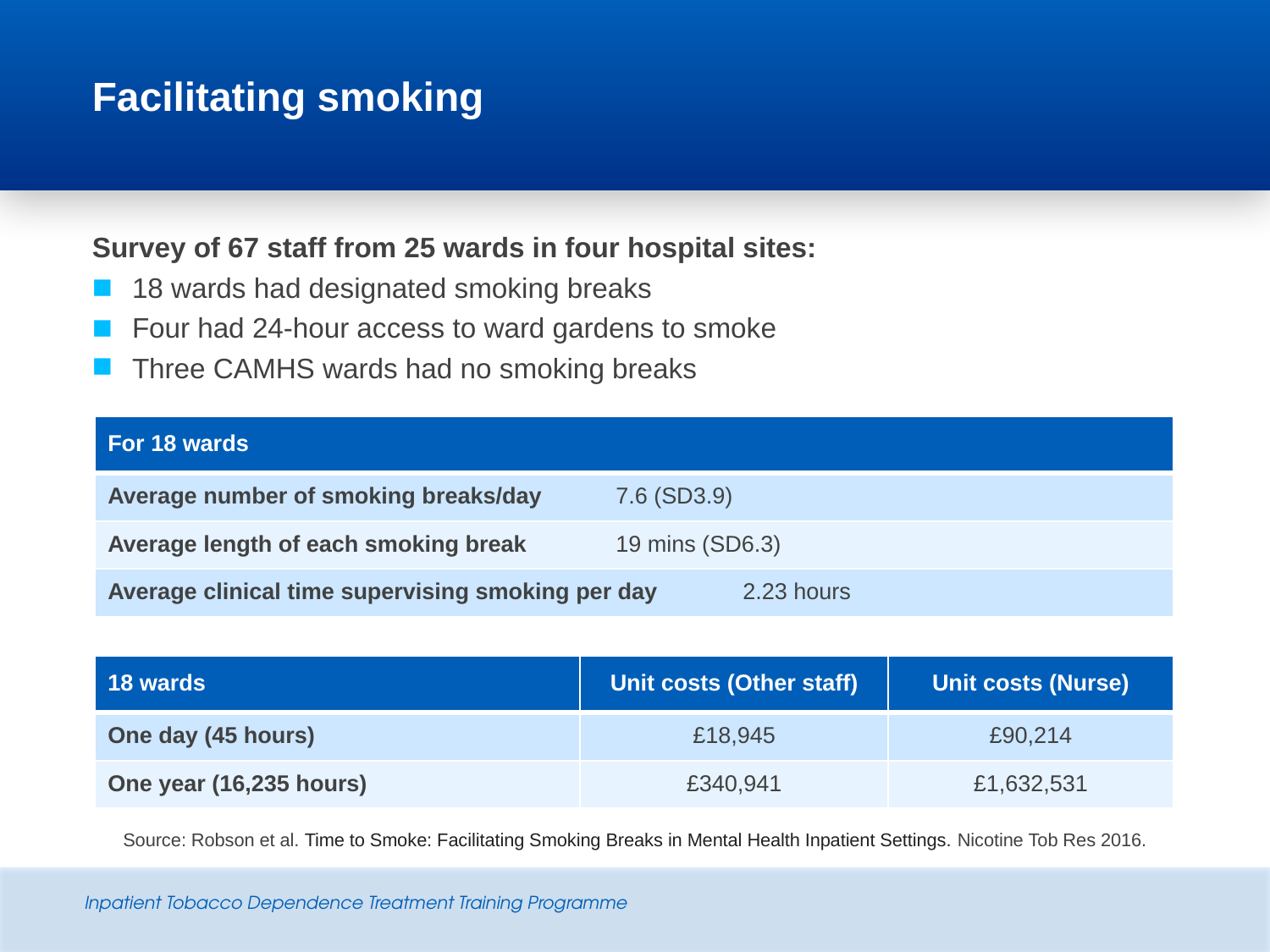

# Facilitating smoking
Survey of 67 staff from 25 wards in four hospital sites:
18 wards had designated smoking breaks
Four had 24-hour access to ward gardens to smoke
Three CAMHS wards had no smoking breaks
| For 18 wards |
| --- |
| Average number of smoking breaks/day 7.6 (SD3.9) |
| Average length of each smoking break 19 mins (SD6.3) |
| Average clinical time supervising smoking per day 2.23 hours |
| 18 wards | Unit costs (Other staff) | Unit costs (Nurse) |
| --- | --- | --- |
| One day (45 hours) | £18,945 | £90,214 |
| One year (16,235 hours) | £340,941 | £1,632,531 |
Source: Robson et al. Time to Smoke: Facilitating Smoking Breaks in Mental Health Inpatient Settings. Nicotine Tob Res 2016.
Inpatient Tobacco Dependence Treatment Training Programme